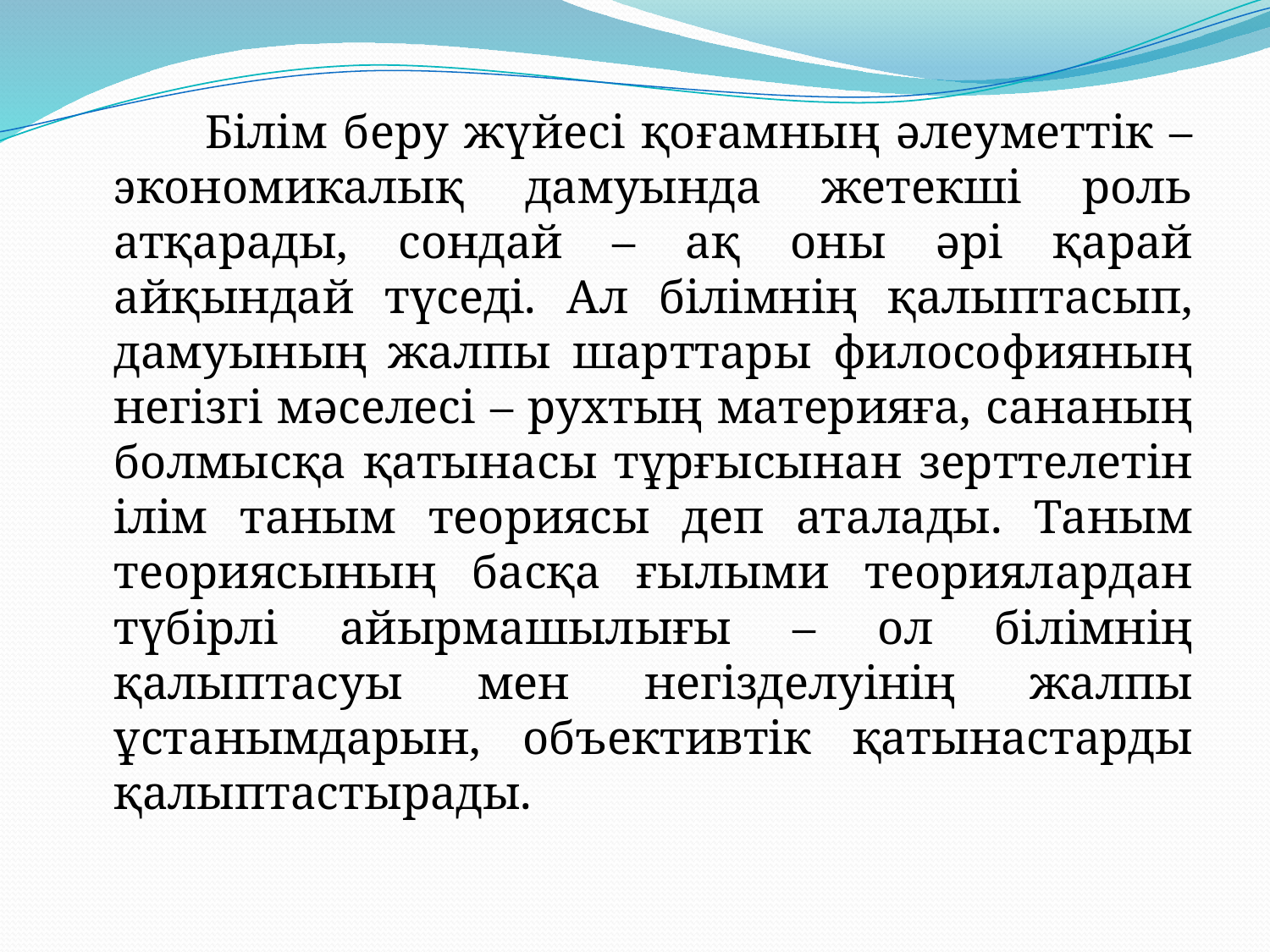

Бiлiм беру жүйесi қоғамның әлеуметтiк – экономикалық дамуында жетекшi роль атқарады, сондай – ақ оны әрi қарай айқындай түседi. Ал бiлiмнiң қалыптасып, дамуының жалпы шарттары философияның негiзгi мәселесi – рухтың материяға, сананың болмысқа қатынасы тұрғысынан зерттелетiн iлiм таным теориясы деп аталады. Таным теориясының басқа ғылыми теориялардан түбiрлi айырмашылығы – ол бiлiмнiң қалыптасуы мен негiзделуiнiң жалпы ұстанымдарын, объективтiк қатынастарды қалыптастырады.